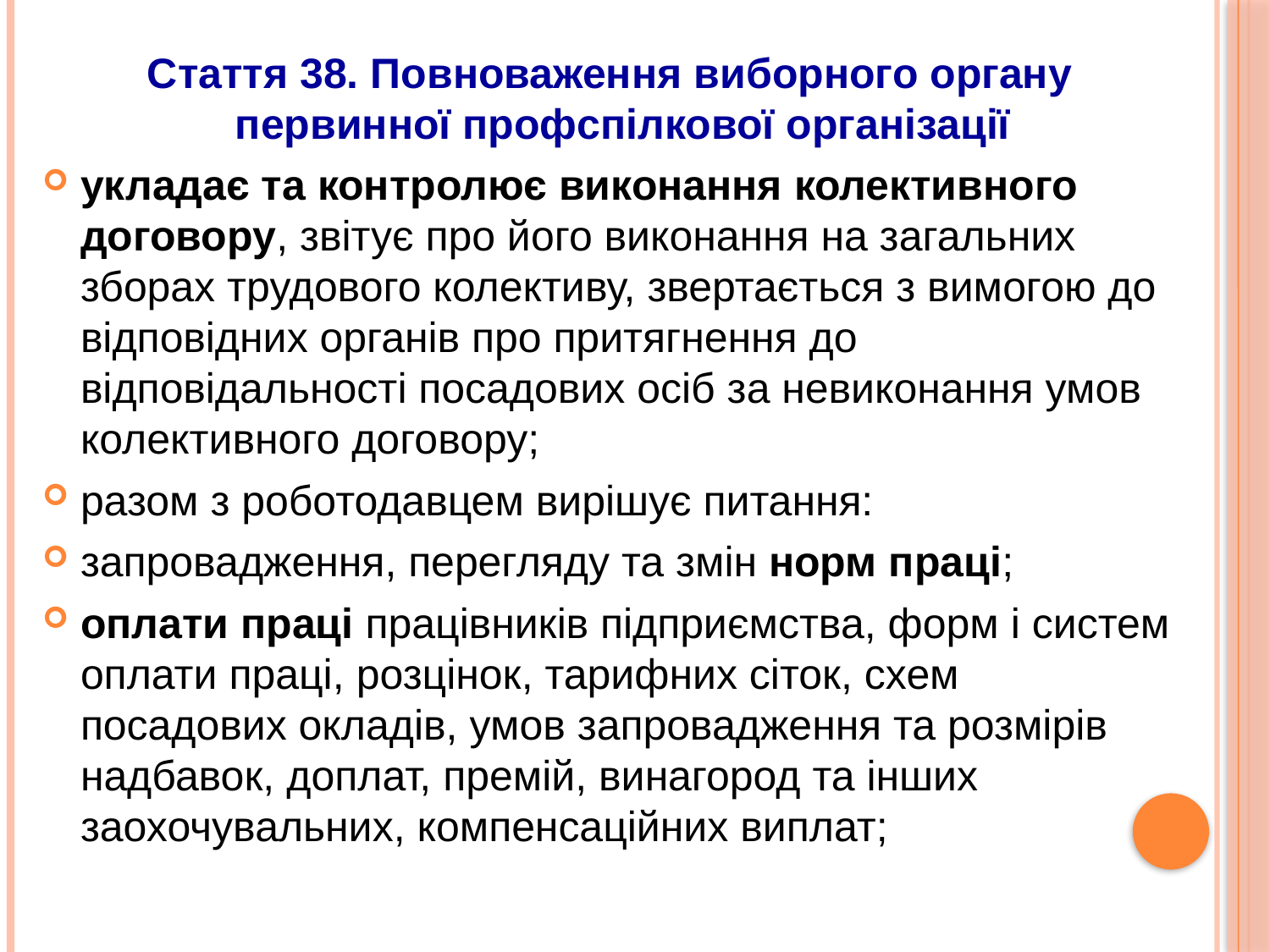

Стаття 38. Повноваження виборного органу первинної профспілкової організації
укладає та контролює виконання колективного договору, звітує про його виконання на загальних зборах трудового колективу, звертається з вимогою до відповідних органів про притягнення до відповідальності посадових осіб за невиконання умов колективного договору;
разом з роботодавцем вирішує питання:
запровадження, перегляду та змін норм праці;
оплати праці працівників підприємства, форм і систем оплати праці, розцінок, тарифних сіток, схем посадових окладів, умов запровадження та розмірів надбавок, доплат, премій, винагород та інших заохочувальних, компенсаційних виплат;